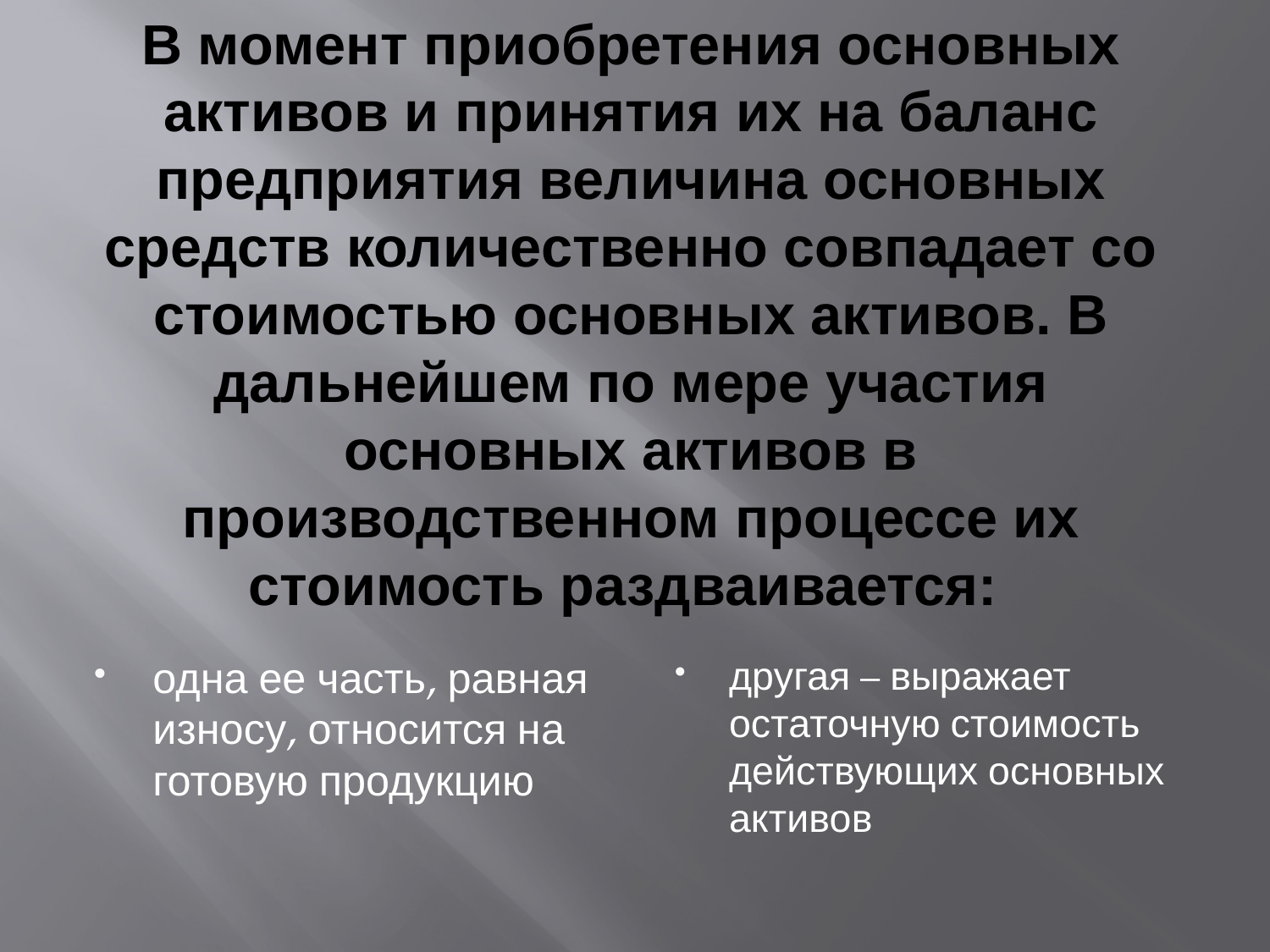

# В момент приобретения основных активов и принятия их на баланс предприятия величина основных средств количественно совпадает со стоимостью основных активов. В дальнейшем по мере участия основных активов в производственном процессе их стоимость раздваивается:
одна ее часть, равная износу, относится на готовую продукцию
другая – выражает остаточную стоимость действующих основных активов